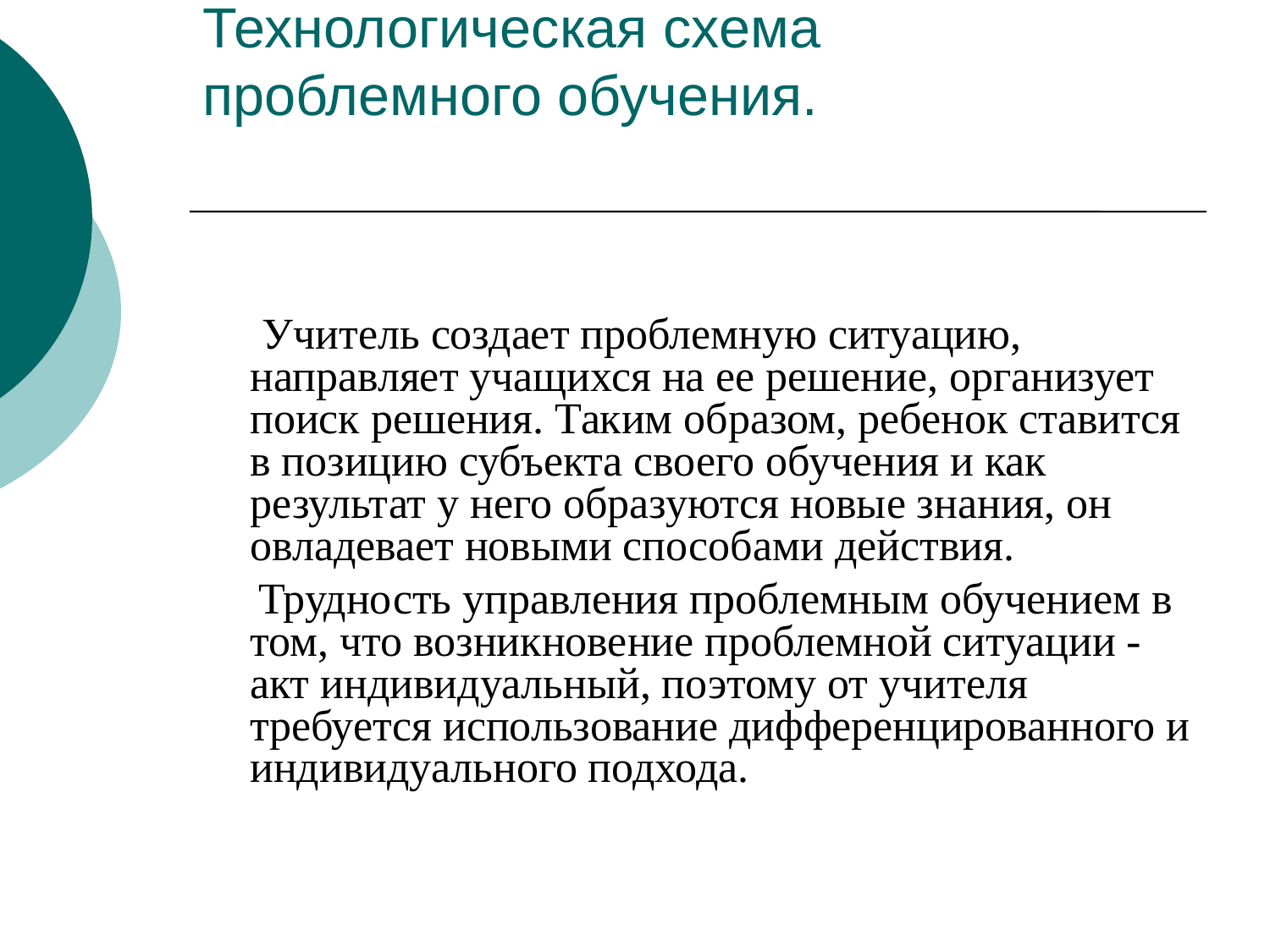

Технологическая схема
проблемного обучения.

     Учитель создает проблемную ситуацию, направляет учащихся на ее решение, организует поиск решения. Таким образом, ребенок ставится в позицию субъекта своего обучения и как результат у него образуются новые знания, он овладевает новыми способами действия.
     Трудность управления проблемным обучением в том, что возникновение проблемной ситуации - акт индивидуальный, поэтому от учителя требуется использование дифференцированного и индивидуального подхода.